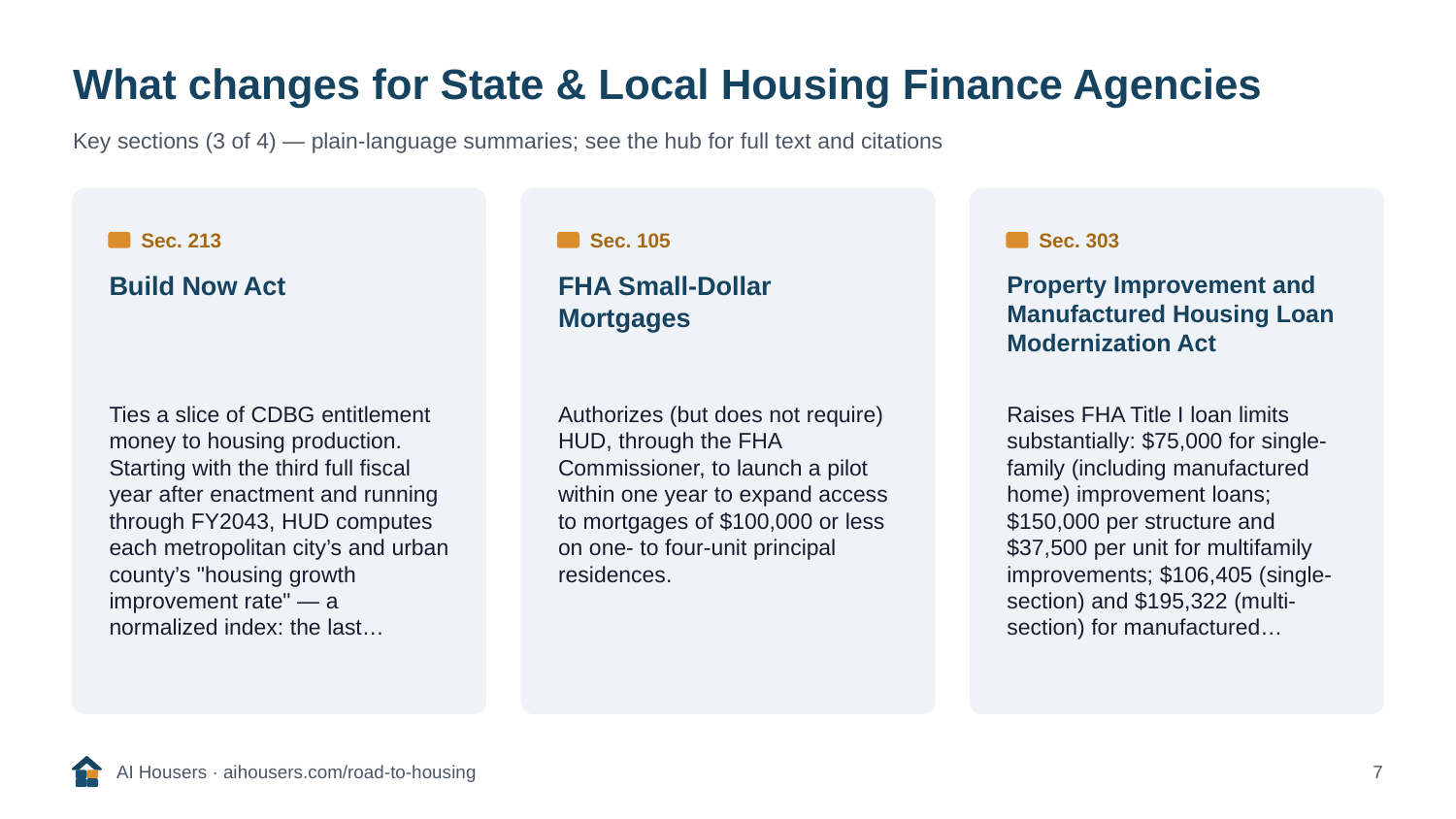

What changes for State & Local Housing Finance Agencies
Key sections (3 of 4) — plain-language summaries; see the hub for full text and citations

Sec. 213
Sec. 105
Sec. 303

Build Now Act
FHA Small-Dollar Mortgages
Property Improvement and Manufactured Housing Loan Modernization Act
Ties a slice of CDBG entitlement money to housing production. Starting with the third full fiscal year after enactment and running through FY2043, HUD computes each metropolitan city’s and urban county’s "housing growth improvement rate" — a normalized index: the last…
Authorizes (but does not require) HUD, through the FHA Commissioner, to launch a pilot within one year to expand access to mortgages of $100,000 or less on one- to four-unit principal residences.
Raises FHA Title I loan limits substantially: $75,000 for single-family (including manufactured home) improvement loans; $150,000 per structure and $37,500 per unit for multifamily improvements; $106,405 (single-section) and $195,322 (multi-section) for manufactured…
AI Housers · aihousers.com/road-to-housing
7